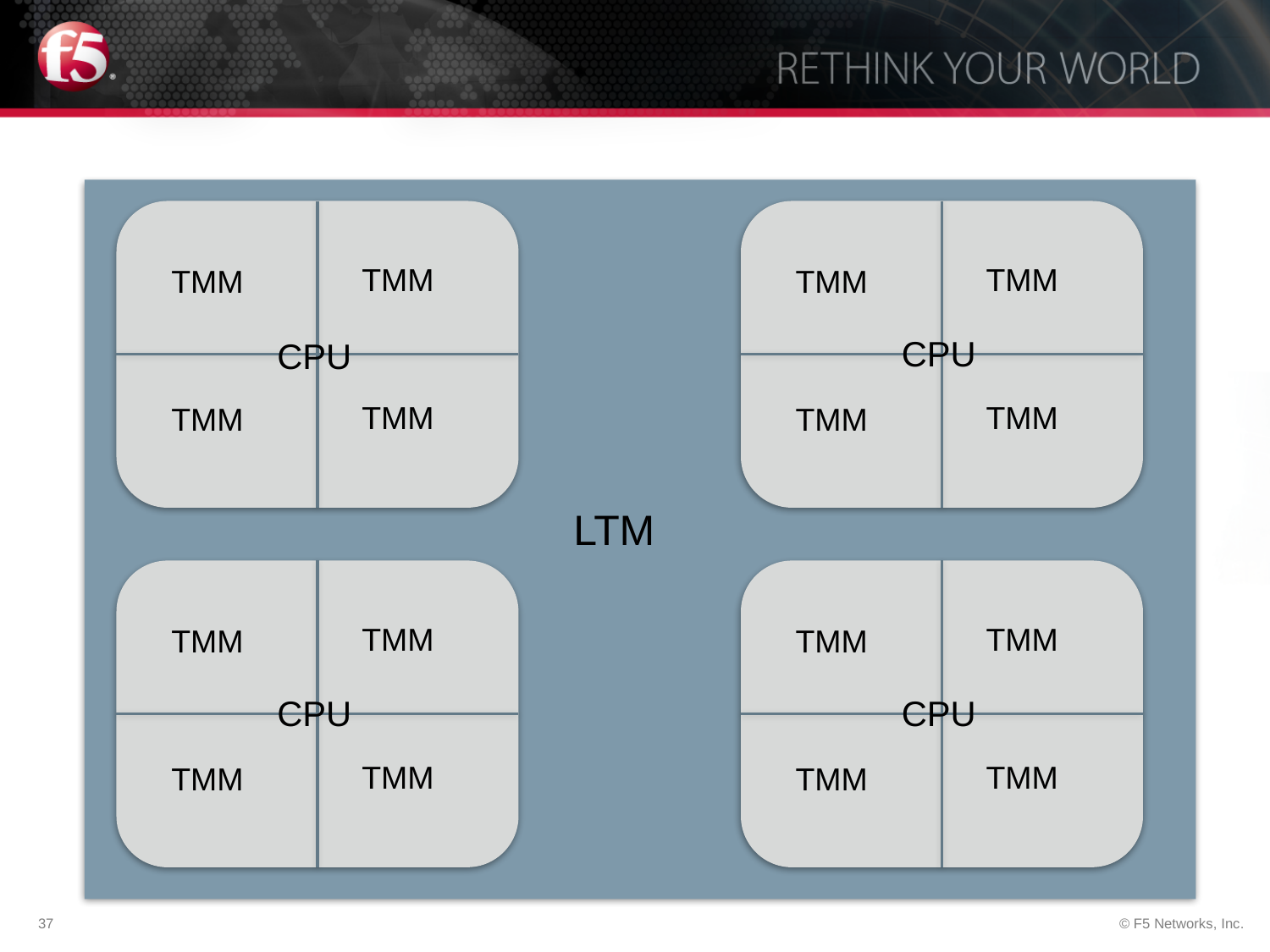

TMM
TMM
TMM
TMM
CPU
CPU
TMM
TMM
TMM
TMM
LTM

TMM
TMM
TMM
TMM
CPU
CPU
TMM
TMM
TMM
TMM